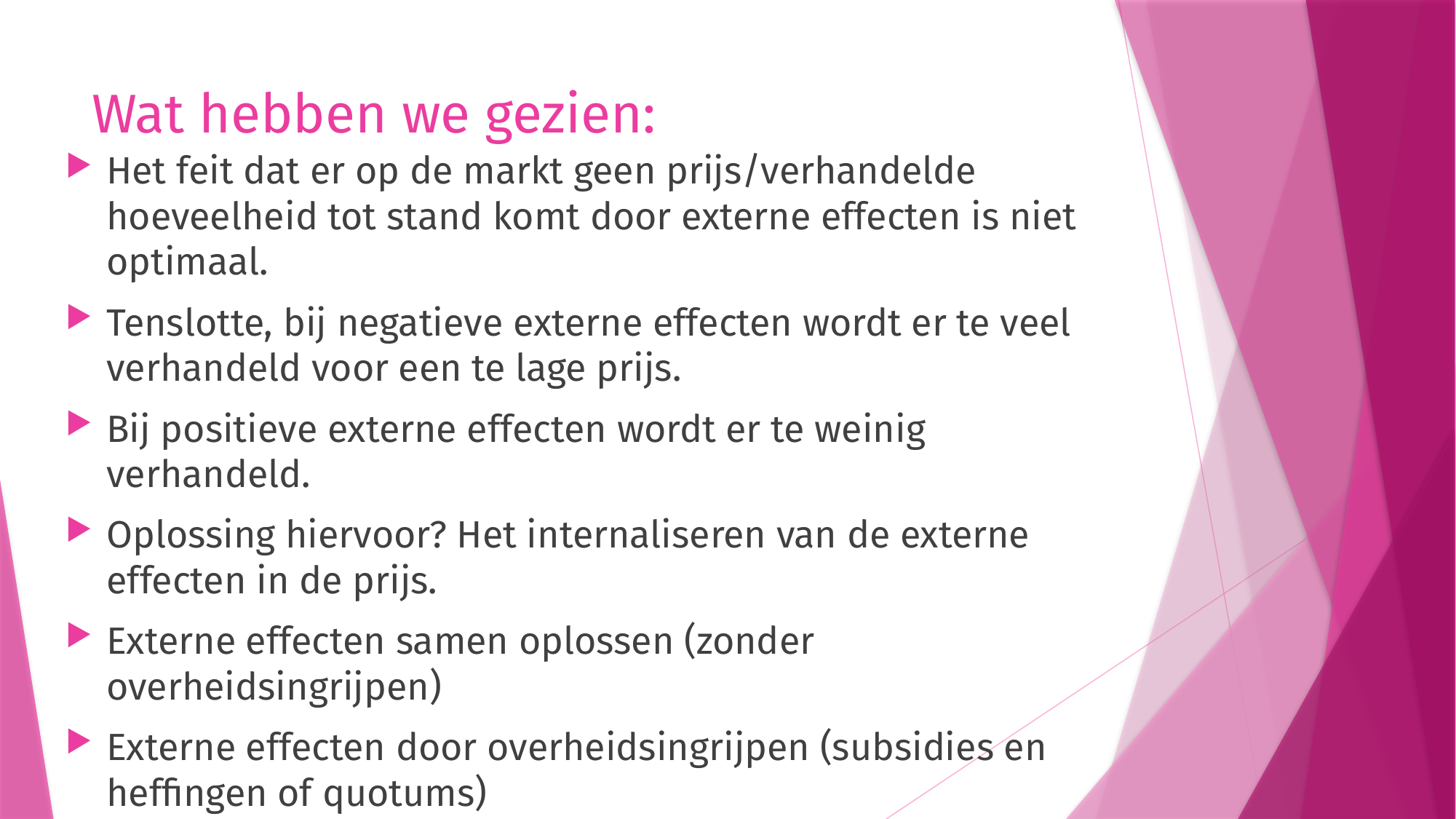

# Wat hebben we gezien:
Het feit dat er op de markt geen prijs/verhandelde hoeveelheid tot stand komt door externe effecten is niet optimaal.
Tenslotte, bij negatieve externe effecten wordt er te veel verhandeld voor een te lage prijs.
Bij positieve externe effecten wordt er te weinig verhandeld.
Oplossing hiervoor? Het internaliseren van de externe effecten in de prijs.
Externe effecten samen oplossen (zonder overheidsingrijpen)
Externe effecten door overheidsingrijpen (subsidies en heffingen of quotums)